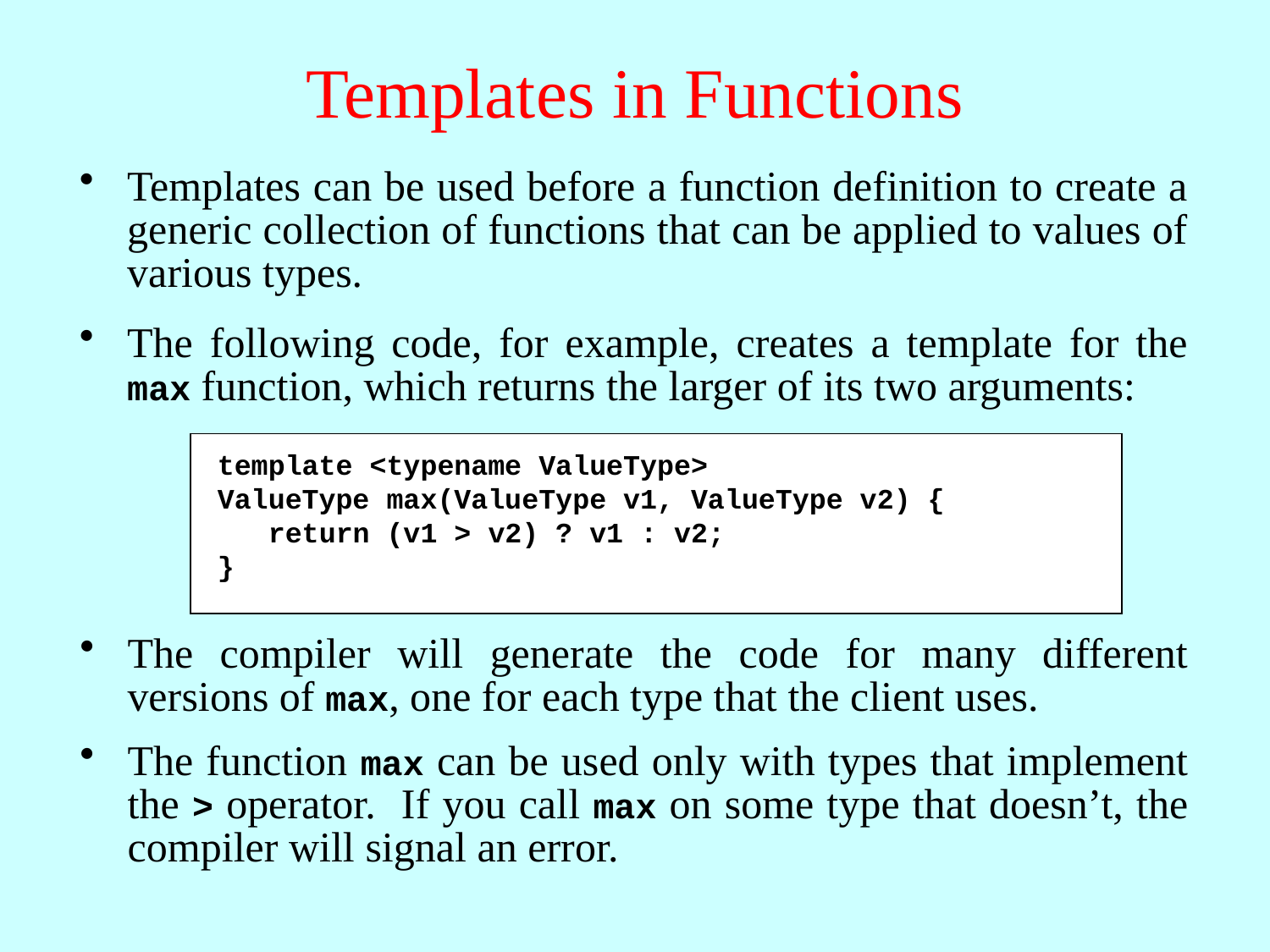

# Templates in Functions
Templates can be used before a function definition to create a generic collection of functions that can be applied to values of various types.
The following code, for example, creates a template for the max function, which returns the larger of its two arguments:

template <typename ValueType>
ValueType max(ValueType v1, ValueType v2) {
   return (v1 > v2) ? v1 : v2;
}
The compiler will generate the code for many different versions of max, one for each type that the client uses.
The function max can be used only with types that implement the > operator.  If you call max on some type that doesn’t, the compiler will signal an error.